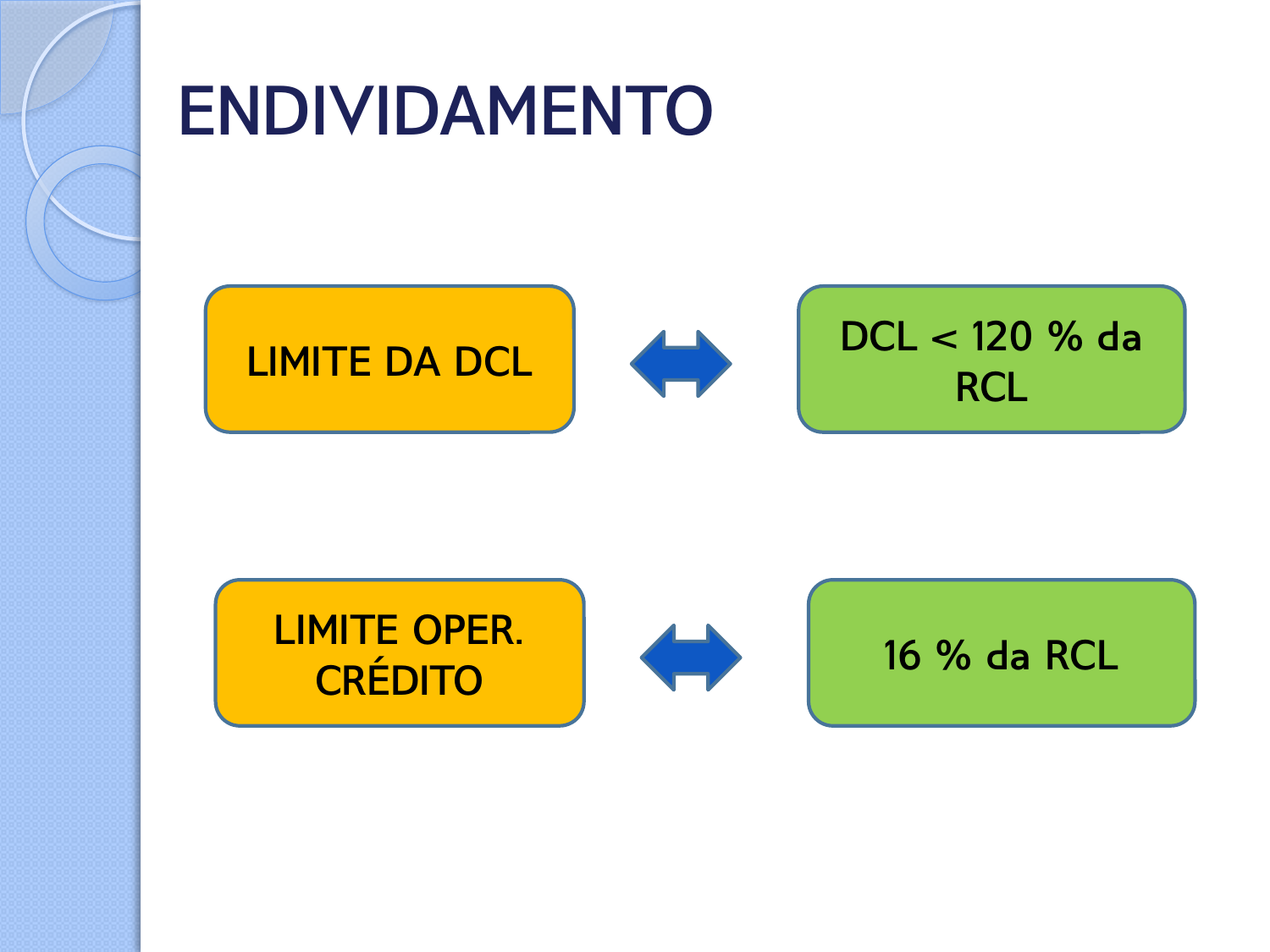

# ENDIVIDAMENTO
LIMITE DA DCL
DCL < 120 % da RCL

LIMITE OPER. CRÉDITO
16 % da RCL